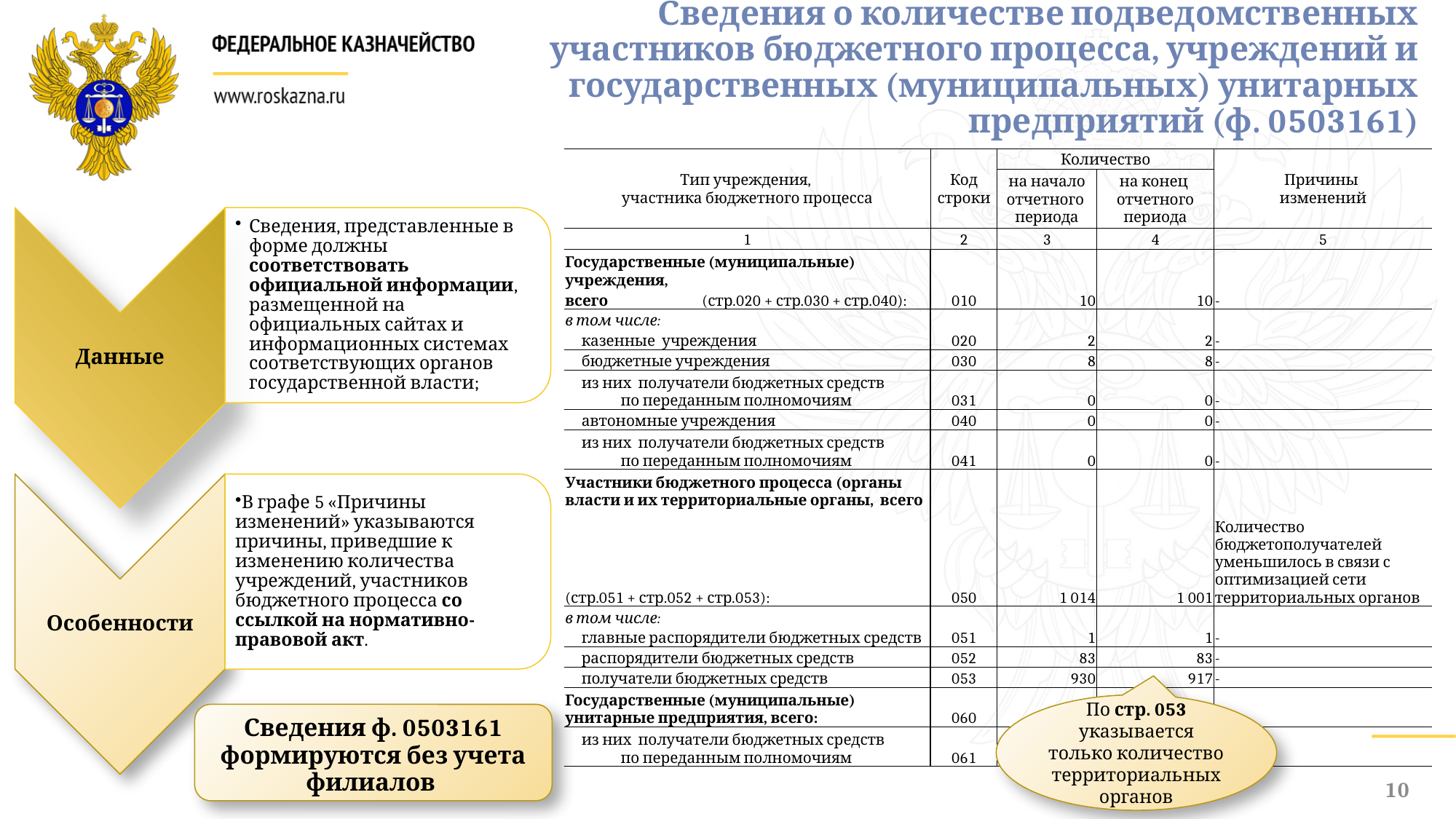

Сведения о количестве подведомственных участников бюджетного процесса, учреждений и государственных (муниципальных) унитарных предприятий (ф. 0503161)
| Тип учреждения, участника бюджетного процесса |  | Код строки | Количество |  | Причины изменений |
| --- | --- | --- | --- | --- | --- |
|  |  |  | на начало отчетного периода | на конец отчетного периода |  |
| 1 |  | 2 | 3 | 4 | 5 |
| Государственные (муниципальные) учреждения, |  |  |  |  |  |
| всего | (стр.020 + стр.030 + стр.040): | 010 | 10 | 10 | - |
| в том числе: |  |  |  |  |  |
| казенные учреждения |  | 020 | 2 | 2 | - |
| бюджетные учреждения |  | 030 | 8 | 8 | - |
| из них получатели бюджетных средств по переданным полномочиям |  | 031 | 0 | 0 | - |
| автономные учреждения |  | 040 | 0 | 0 | - |
| из них получатели бюджетных средств по переданным полномочиям |  | 041 | 0 | 0 | - |
| Участники бюджетного процесса (органы власти и их территориальные органы, всего |  |  |  |  |  |
| (стр.051 + стр.052 + стр.053): |  | 050 | 1 014 | 1 001 | Количество бюджетополучателей уменьшилось в связи с оптимизацией сети территориальных органов |
| в том числе: |  |  |  |  |  |
| главные распорядители бюджетных средств |  | 051 | 1 | 1 | - |
| распорядители бюджетных средств |  | 052 | 83 | 83 | - |
| получатели бюджетных средств |  | 053 | 930 | 917 | - |
| Государственные (муниципальные) унитарные предприятия, всего: |  | 060 | 0 | 0 | - |
| из них получатели бюджетных средств по переданным полномочиям |  | 061 | 0 | 0 | - |
Данные
Сведения, представленные в форме должны соответствовать официальной информации, размещенной на официальных сайтах и информационных системах соответствующих органов государственной власти;
Особенности
В графе 5 «Причины изменений» указываются причины, приведшие к изменению количества учреждений, участников бюджетного процесса со ссылкой на нормативно-правовой акт.
По стр. 053 указывается только количество территориальных органов
Сведения ф. 0503161 формируются без учета филиалов

10